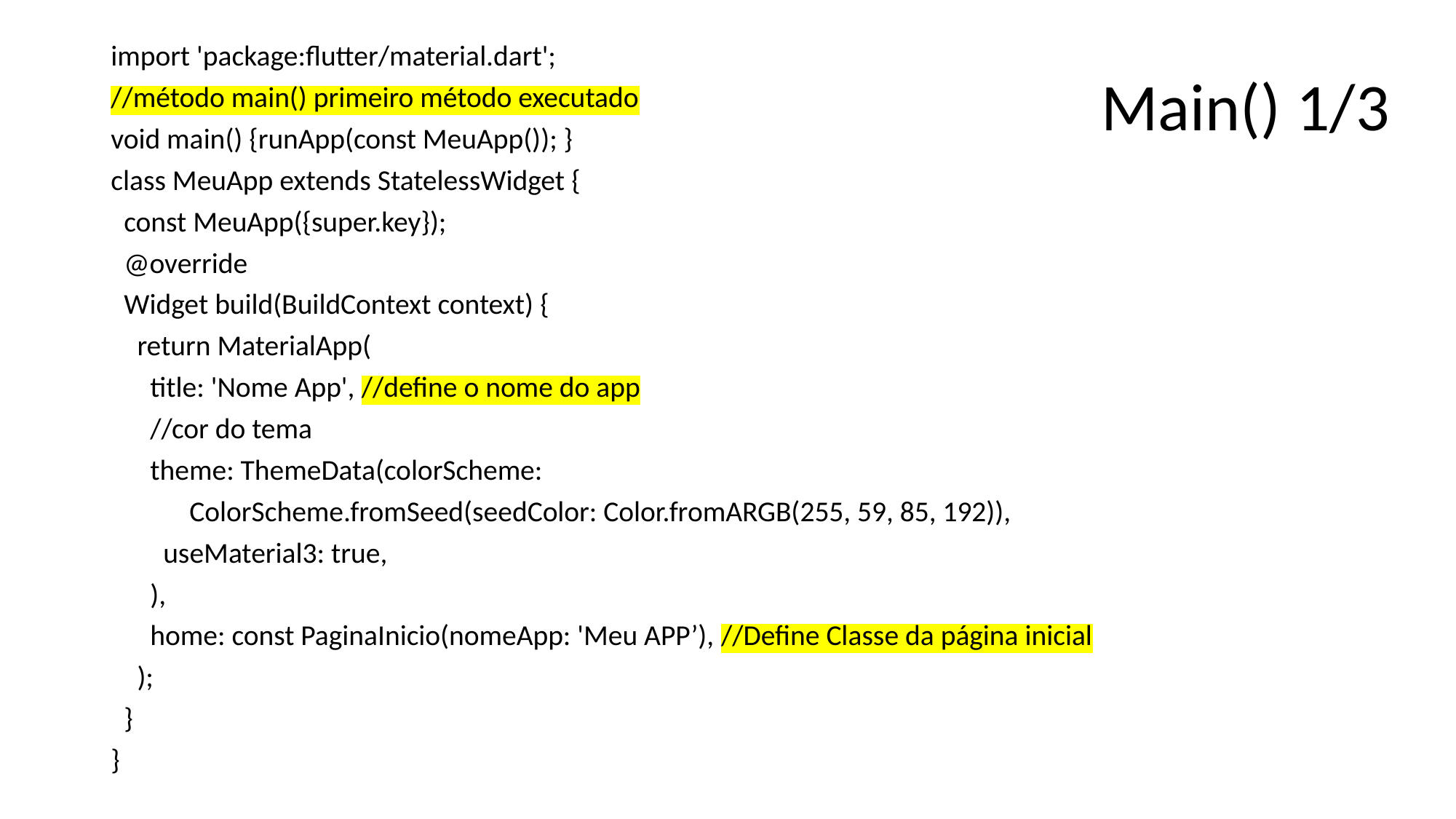

# Main() 1/3
import 'package:flutter/material.dart';
//método main() primeiro método executado
void main() {runApp(const MeuApp()); }
class MeuApp extends StatelessWidget {
  const MeuApp({super.key});
  @override
  Widget build(BuildContext context) {
    return MaterialApp(
      title: 'Nome App', //define o nome do app
      //cor do tema
      theme: ThemeData(colorScheme:
            ColorScheme.fromSeed(seedColor: Color.fromARGB(255, 59, 85, 192)),
        useMaterial3: true,
      ),
      home: const PaginaInicio(nomeApp: 'Meu APP’), //Define Classe da página inicial
    );
  }
}